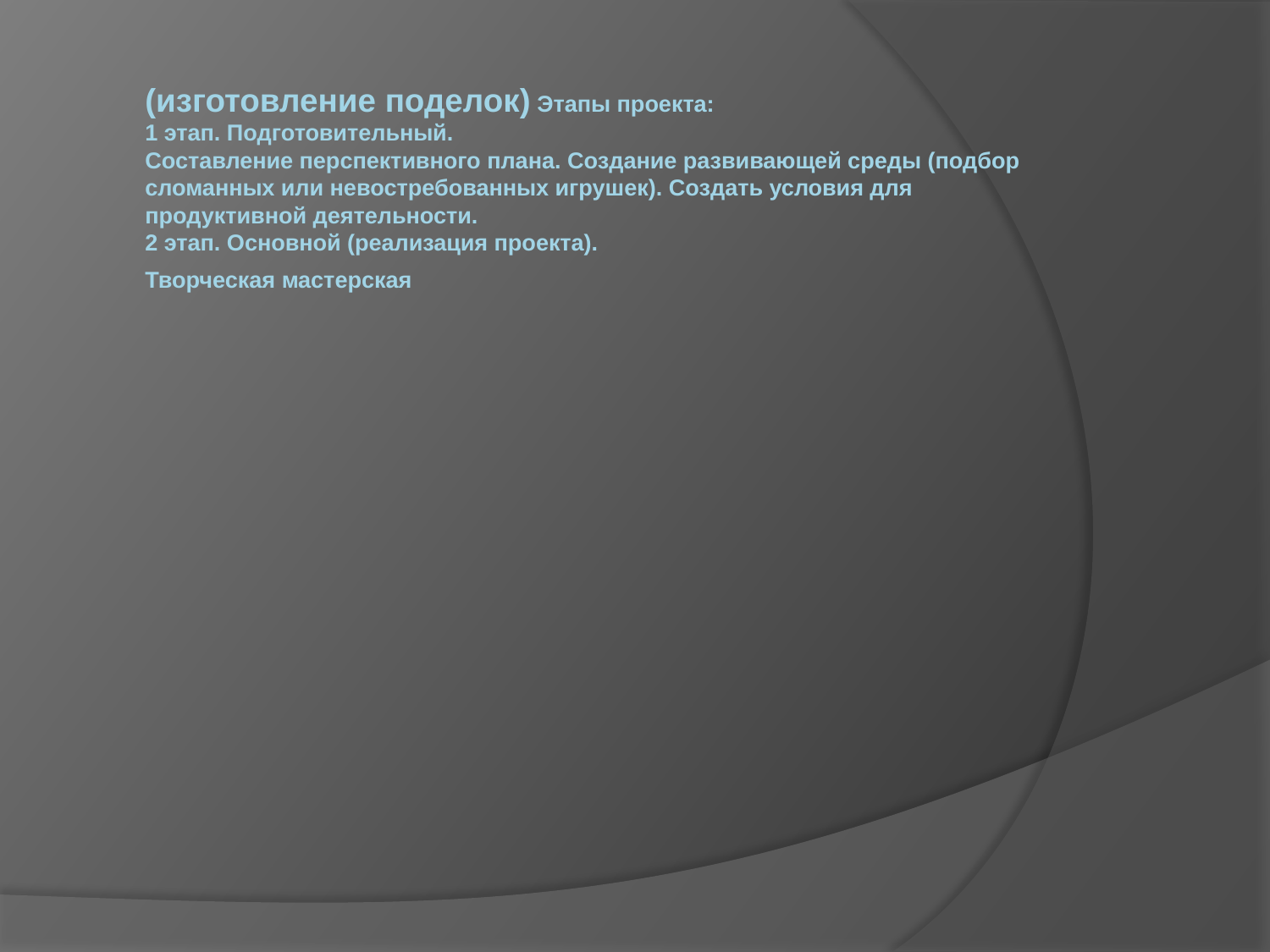

# (изготовление поделок) Этапы проекта: 1 этап. Подготовительный. Составление перспективного плана. Создание развивающей среды (подбор  сломанных или невостребованных игрушек). Создать условия для продуктивной деятельности. 2 этап. Основной (реализация проекта). Творческая мастерская